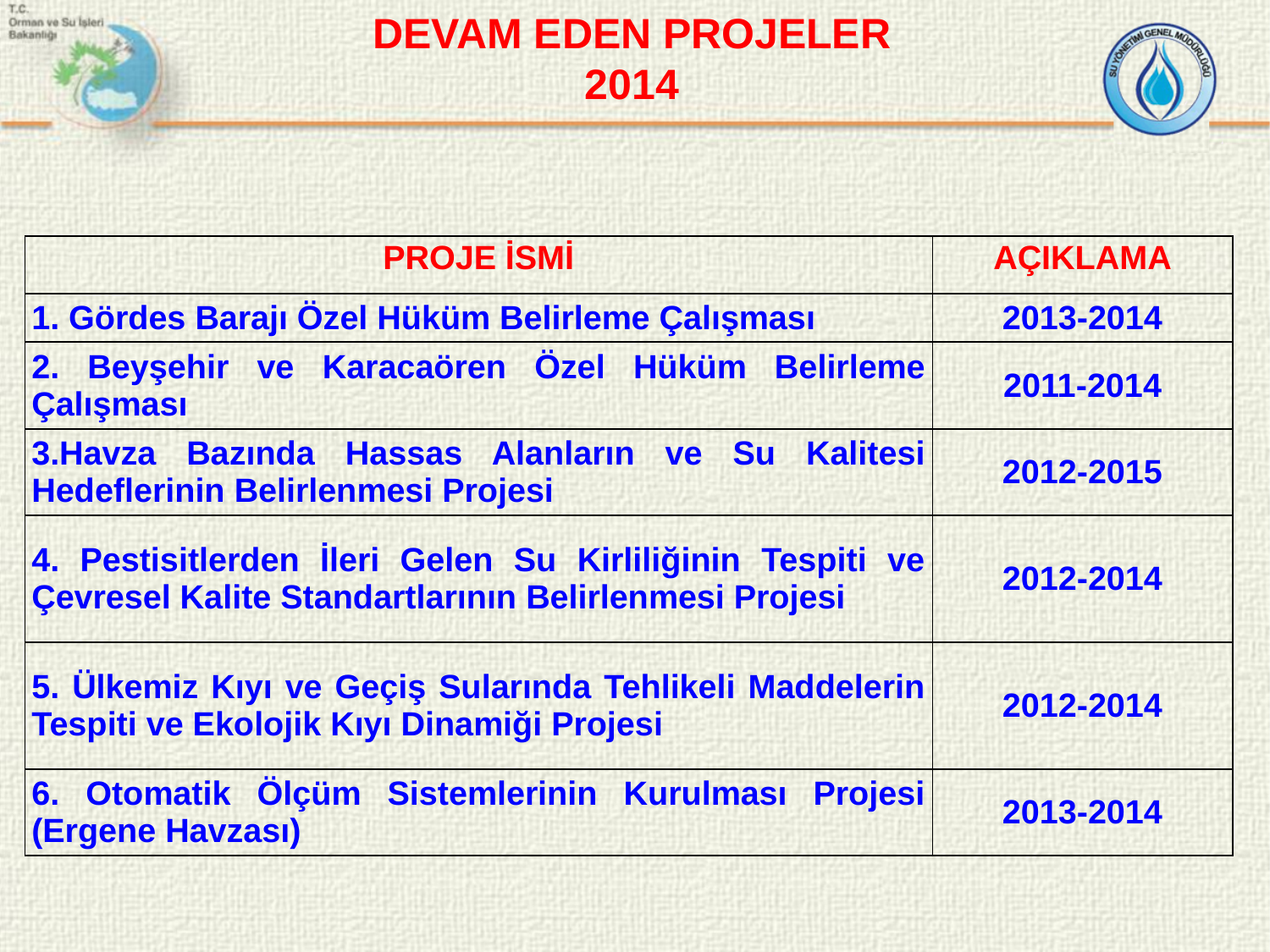

DEVAM EDEN PROJELER
2014
| PROJE İSMİ | AÇIKLAMA |
| --- | --- |
| 1. Gördes Barajı Özel Hüküm Belirleme Çalışması | 2013-2014 |
| 2. Beyşehir ve Karacaören Özel Hüküm Belirleme Çalışması | 2011-2014 |
| 3.Havza Bazında Hassas Alanların ve Su Kalitesi Hedeflerinin Belirlenmesi Projesi | 2012-2015 |
| 4. Pestisitlerden İleri Gelen Su Kirliliğinin Tespiti ve Çevresel Kalite Standartlarının Belirlenmesi Projesi | 2012-2014 |
| 5. Ülkemiz Kıyı ve Geçiş Sularında Tehlikeli Maddelerin Tespiti ve Ekolojik Kıyı Dinamiği Projesi | 2012-2014 |
| 6. Otomatik Ölçüm Sistemlerinin Kurulması Projesi (Ergene Havzası) | 2013-2014 |